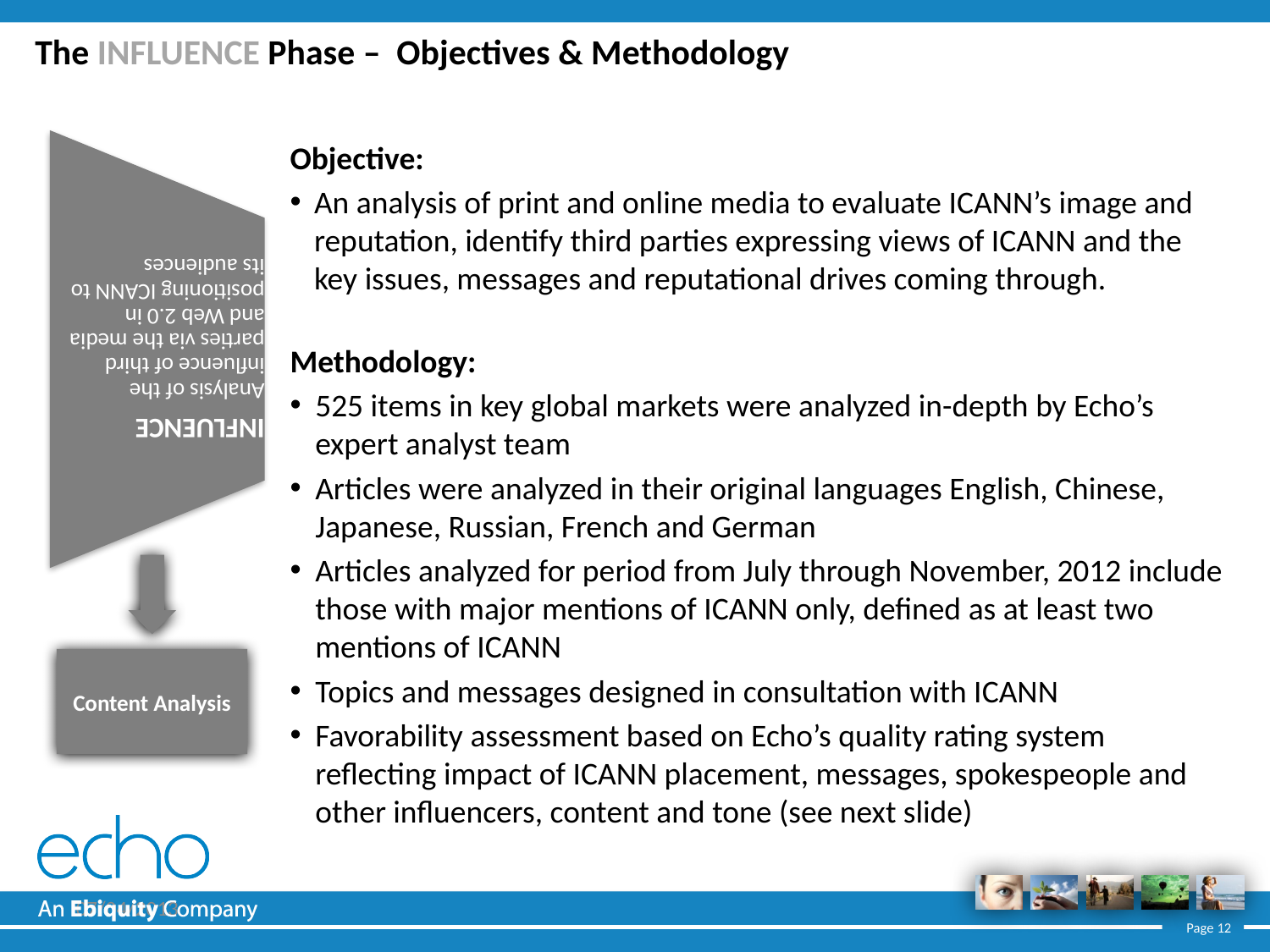

The INFLUENCE Phase –  Objectives & Methodology
INFLUENCE
Analysis of the influence of third parties via the media and Web 2.0 in positioning ICANN to its audiences
Objective:
An analysis of print and online media to evaluate ICANN’s image and reputation, identify third parties expressing views of ICANN and the key issues, messages and reputational drives coming through.
Methodology:
525 items in key global markets were analyzed in-depth by Echo’s expert analyst team
Articles were analyzed in their original languages English, Chinese, Japanese, Russian, French and German
Articles analyzed for period from July through November, 2012 include those with major mentions of ICANN only, defined as at least two mentions of ICANN
Topics and messages designed in consultation with ICANN
Favorability assessment based on Echo’s quality rating system reflecting impact of ICANN placement, messages, spokespeople and other influencers, content and tone (see next slide)

Content Analysis